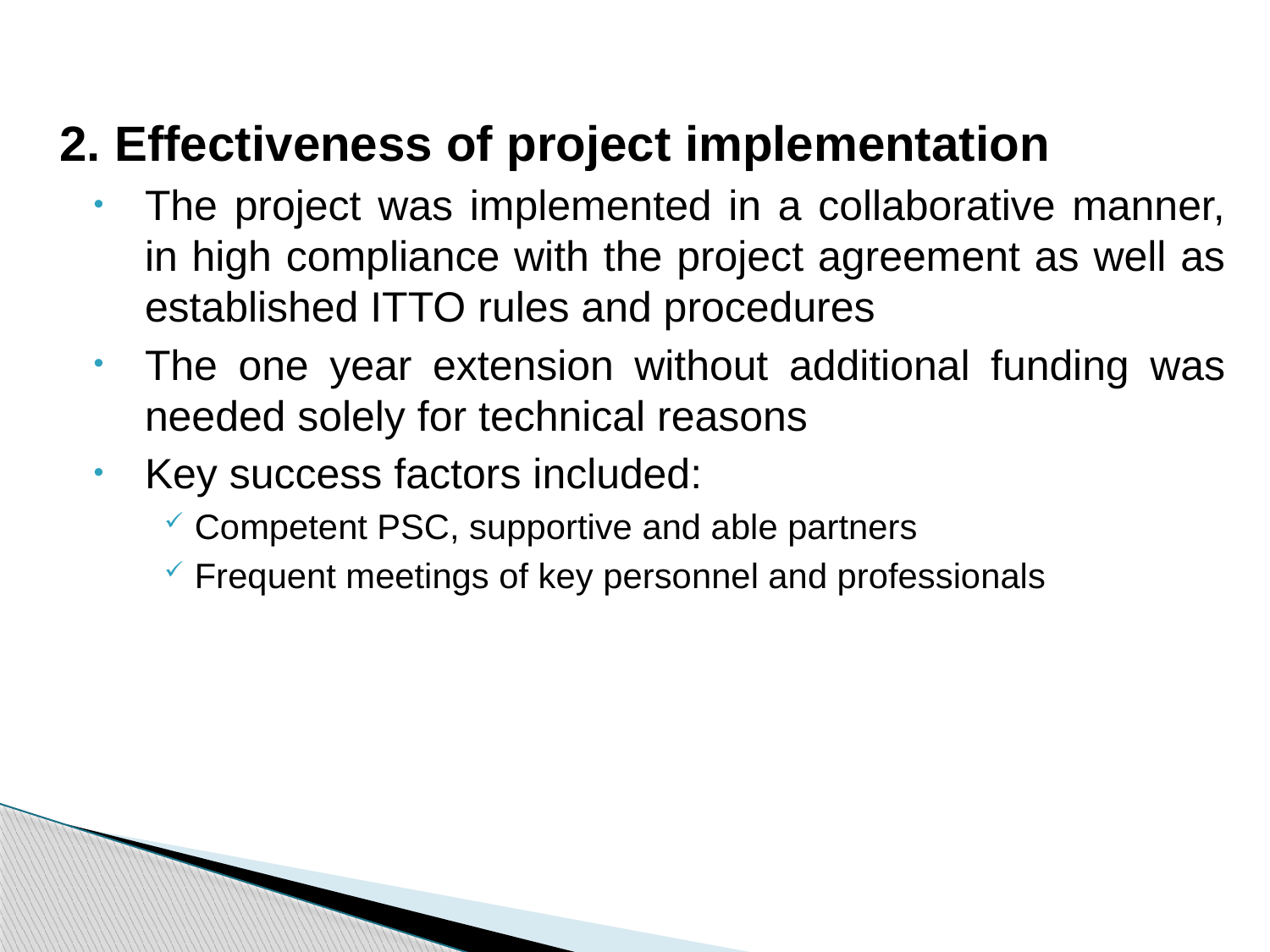

2. Effectiveness of project implementation
The project was implemented in a collaborative manner, in high compliance with the project agreement as well as established ITTO rules and procedures
The one year extension without additional funding was needed solely for technical reasons
Key success factors included:
Competent PSC, supportive and able partners
Frequent meetings of key personnel and professionals